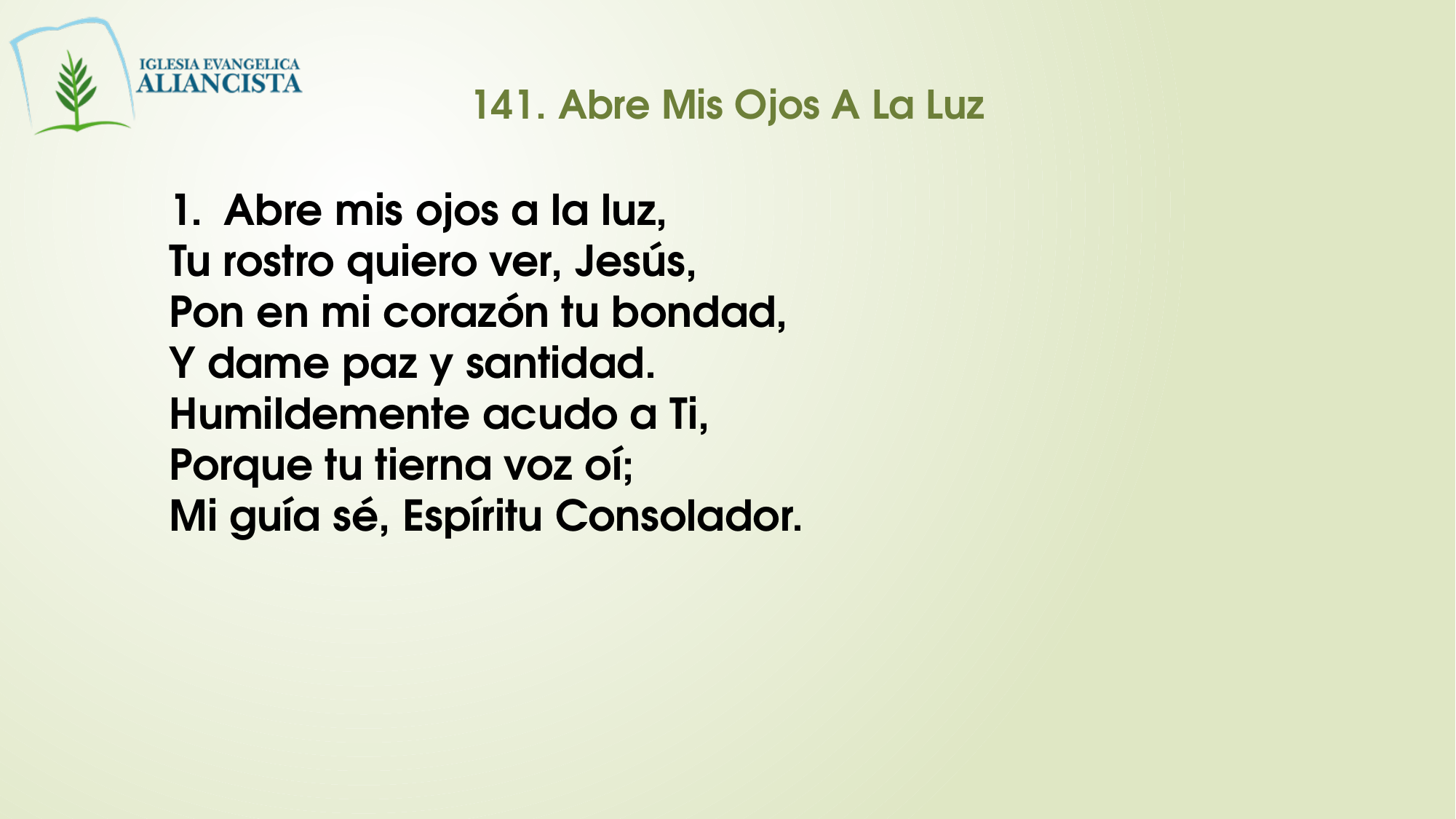

141. Abre Mis Ojos A La Luz
Abre mis ojos a la luz,
Tu rostro quiero ver, Jesús,
Pon en mi corazón tu bondad,
Y dame paz y santidad.
Humildemente acudo a Ti,
Porque tu tierna voz oí;
Mi guía sé, Espíritu Consolador.